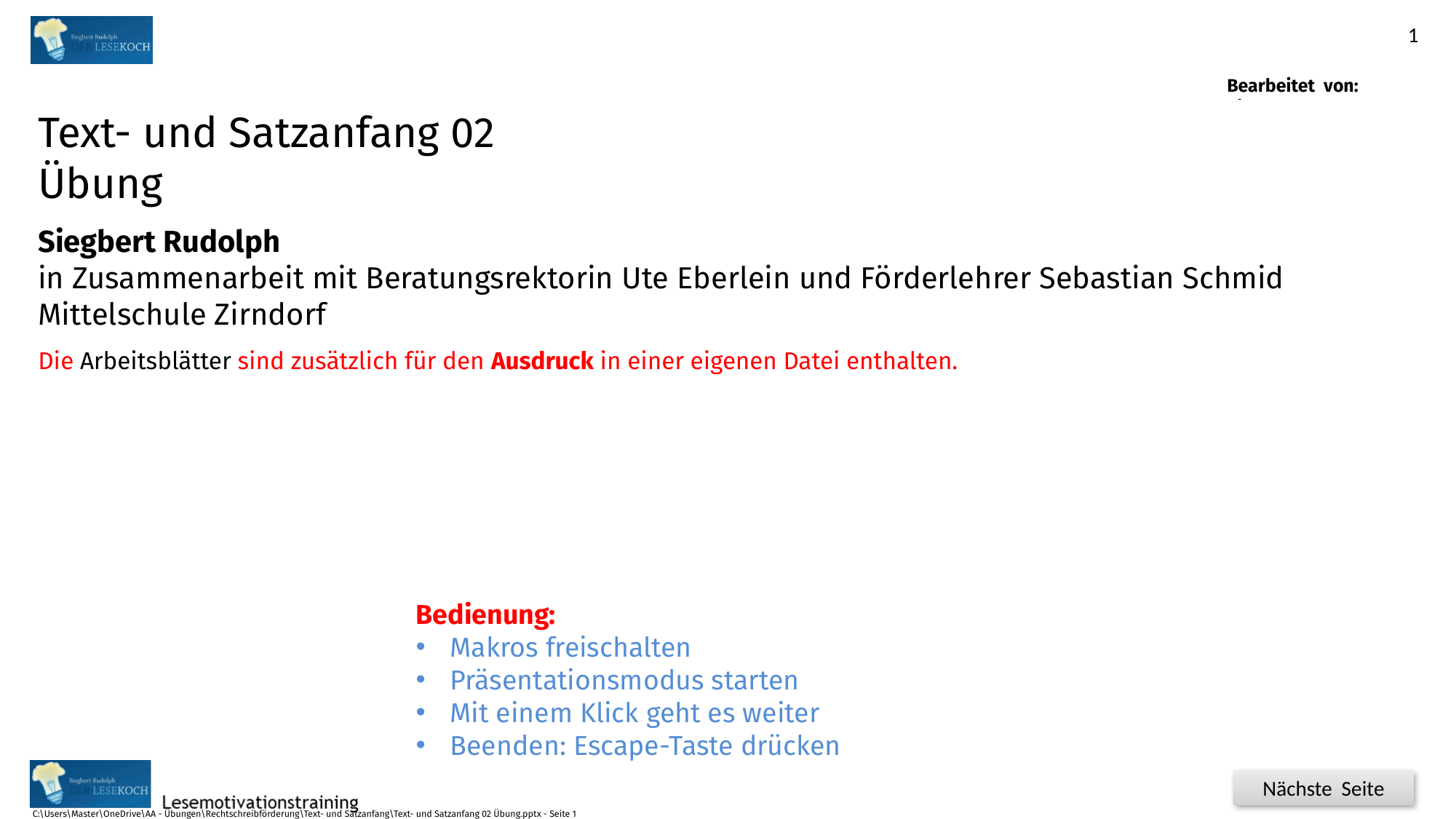

1
Bearbeitet  von:
Siegbert  Rudolph

Text- und Satzanfang 02
Übung

Siegbert Rudolph
in Zusammenarbeit mit Beratungsrektorin Ute Eberlein und Förderlehrer Sebastian Schmid
Mittelschule Zirndorf

Die Arbeitsblätter sind zusätzlich für den Ausdruck in einer eigenen Datei enthalten.

Schule 5
C:\Users\Master\OneDrive\AA - Übungen\Rechtschreibförderung\Text- und Satzanfang\Text- und Satzanfang 02 Übung.pptx - Seite 1